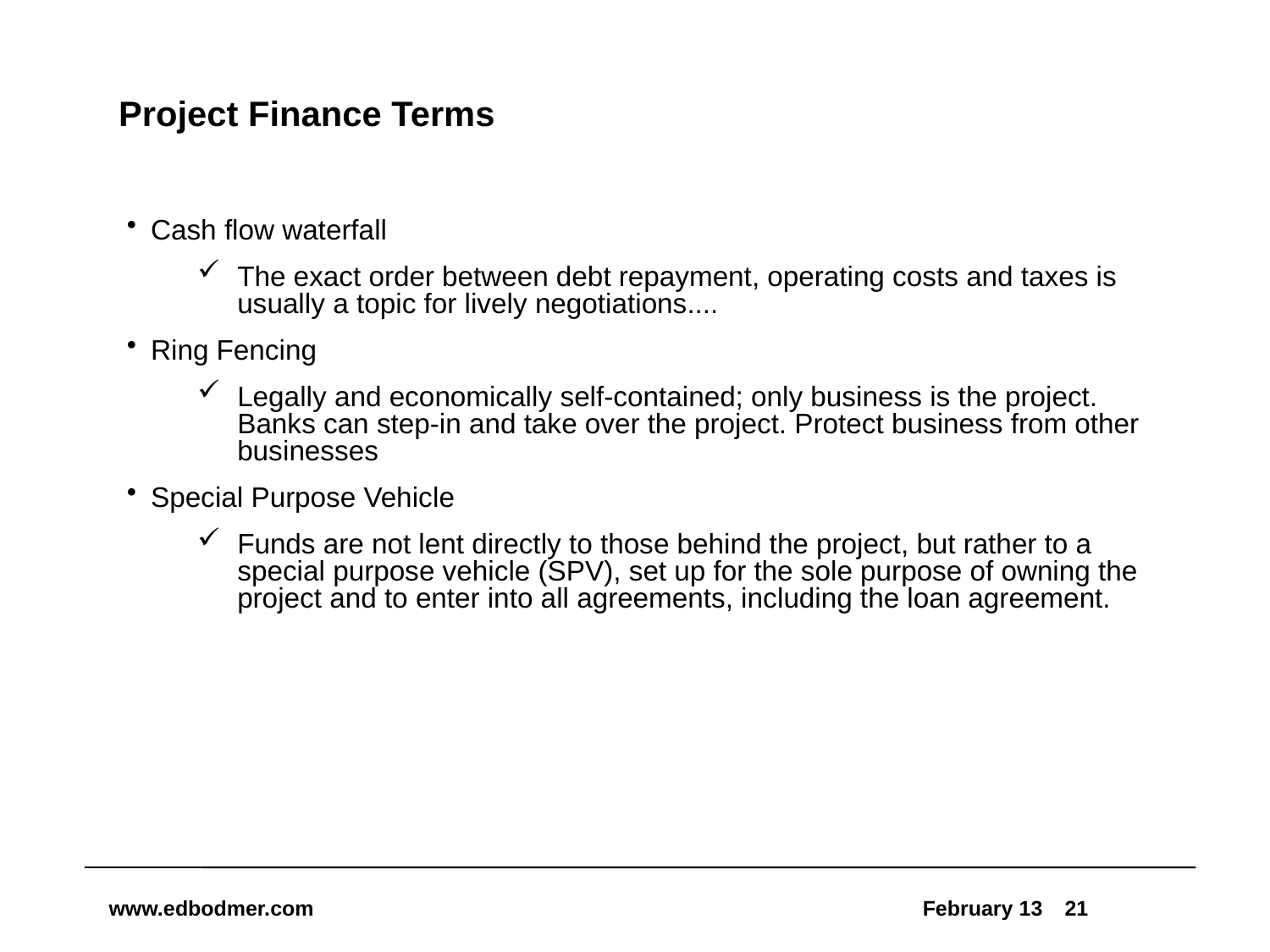

# Project Finance Terms
Cash flow waterfall
The exact order between debt repayment, operating costs and taxes is usually a topic for lively negotiations....
Ring Fencing
Legally and economically self-contained; only business is the project.  Banks can step-in and take over the project. Protect business from other businesses
Special Purpose Vehicle
Funds are not lent directly to those behind the project, but rather to a special purpose vehicle (SPV), set up for the sole purpose of owning the project and to enter into all agreements, including the loan agreement.